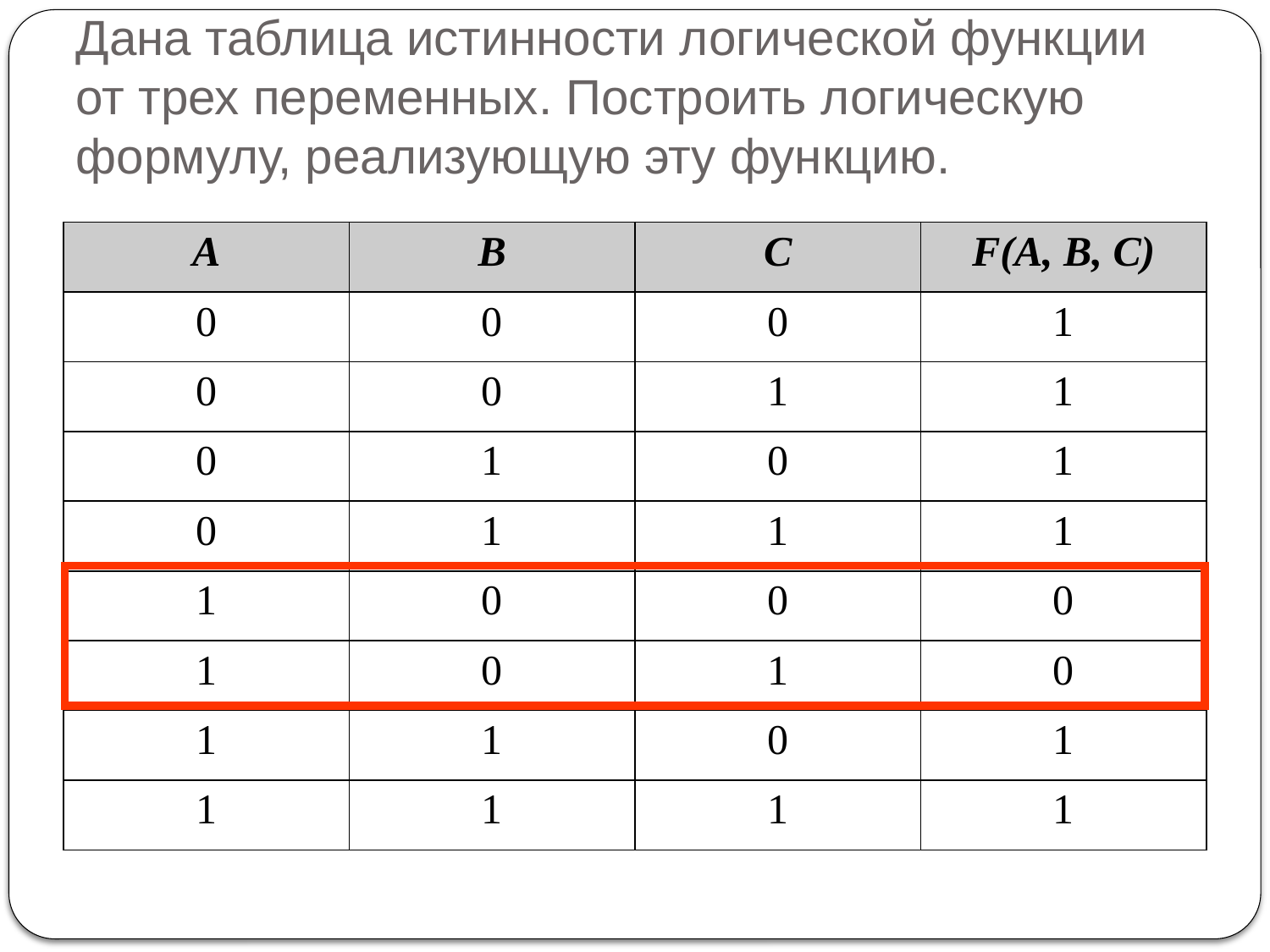

# Дана таблица истинности логической функции от трех переменных. Построить логическую формулу, реализующую эту функцию.
| A | B | C | F(A, B, C) |
| --- | --- | --- | --- |
| 0 | 0 | 0 | 1 |
| 0 | 0 | 1 | 1 |
| 0 | 1 | 0 | 1 |
| 0 | 1 | 1 | 1 |
| 1 | 0 | 0 | 0 |
| 1 | 0 | 1 | 0 |
| 1 | 1 | 0 | 1 |
| 1 | 1 | 1 | 1 |